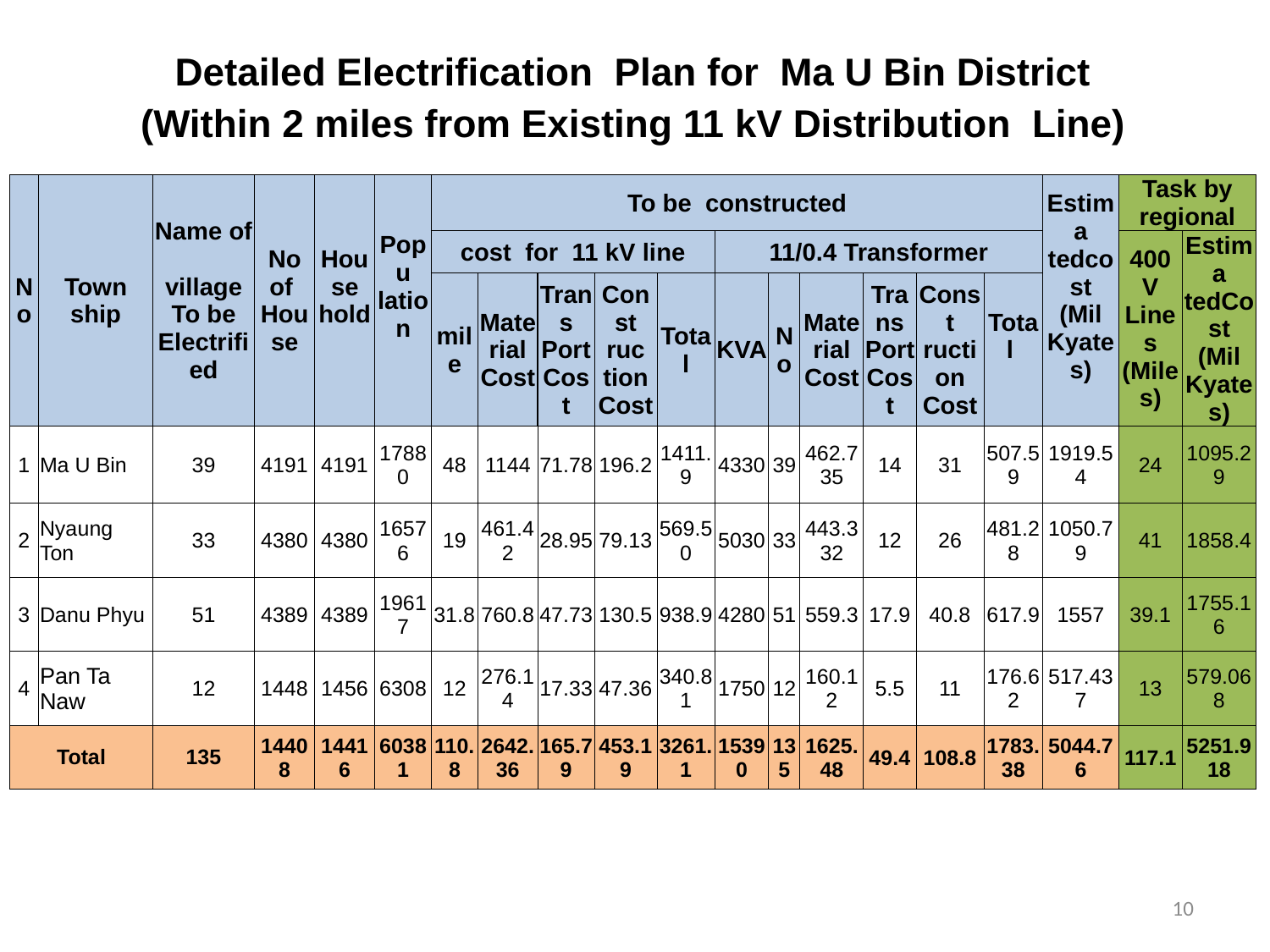

| Detailed Electrification Plan for Ma U Bin District |  |  |  |  |  |  |  |  |  |  |  |  |  |  |  |  |  |  |  |  |
| --- | --- | --- | --- | --- | --- | --- | --- | --- | --- | --- | --- | --- | --- | --- | --- | --- | --- | --- | --- | --- |
| (Within 2 miles from Existing 11 kV Distribution Line) |  |  |  |  |  |  |  |  |  |  |  |  |  |  |  |  |  |  |  |  |
|  |  |  |  |  |  |  |  |  |  |  |  |  |  |  |  |  |  |  |  |  |
| No | Town ship | Name of village To be Electrified | No of House | House hold | Popu lation | To be constructed |  |  |  |  |  |  |  |  |  |  | Estima tedcost (Mil Kyates) | Task by regional |  |  |
|  |  |  |  |  |  | cost for 11 kV line |  |  |  |  | 11/0.4 Transformer |  |  |  |  |  |  | 400 V Lines (Miles) |  | Estima tedCost (Mil Kyates) |
|  |  |  |  |  |  | mile | Material Cost | Trans Port Cost | Const ruc tion Cost | Total | KVA | No | Material Cost | Trans Port Cost | Const ruction Cost | Total |  |  |  |  |
| 1 | Ma U Bin | 39 | 4191 | 4191 | 17880 | 48 | 1144 | 71.78 | 196.2 | 1411.9 | 4330 | 39 | 462.735 | 14 | 31 | 507.59 | 1919.54 | 24 |  | 1095.29 |
| 2 | Nyaung Ton | 33 | 4380 | 4380 | 16576 | 19 | 461.42 | 28.95 | 79.13 | 569.50 | 5030 | 33 | 443.332 | 12 | 26 | 481.28 | 1050.79 | 41 |  | 1858.4 |
| 3 | Danu Phyu | 51 | 4389 | 4389 | 19617 | 31.8 | 760.8 | 47.73 | 130.5 | 938.9 | 4280 | 51 | 559.3 | 17.9 | 40.8 | 617.9 | 1557 | 39.1 |  | 1755.16 |
| 4 | Pan Ta Naw | 12 | 1448 | 1456 | 6308 | 12 | 276.14 | 17.33 | 47.36 | 340.81 | 1750 | 12 | 160.12 | 5.5 | 11 | 176.62 | 517.437 | 13 |  | 579.068 |
| Total |  | 135 | 14408 | 14416 | 60381 | 110.8 | 2642.36 | 165.79 | 453.19 | 3261.1 | 15390 | 135 | 1625.48 | 49.4 | 108.8 | 1783.38 | 5044.76 | 117.1 |  | 5251.918 |
10